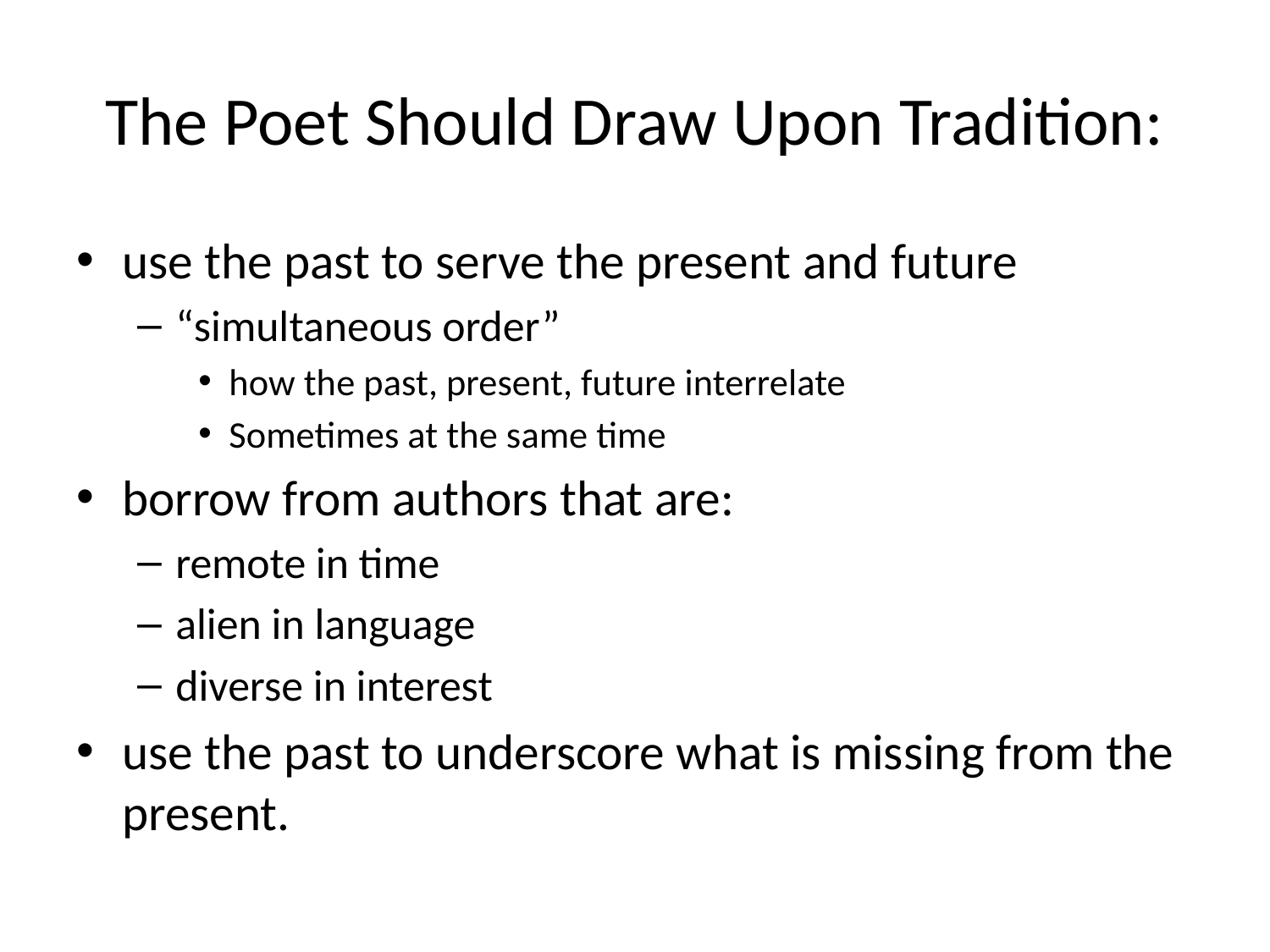

# The Poet Should Draw Upon Tradition:
use the past to serve the present and future
“simultaneous order”
how the past, present, future interrelate
Sometimes at the same time
borrow from authors that are:
remote in time
alien in language
diverse in interest
use the past to underscore what is missing from the present.